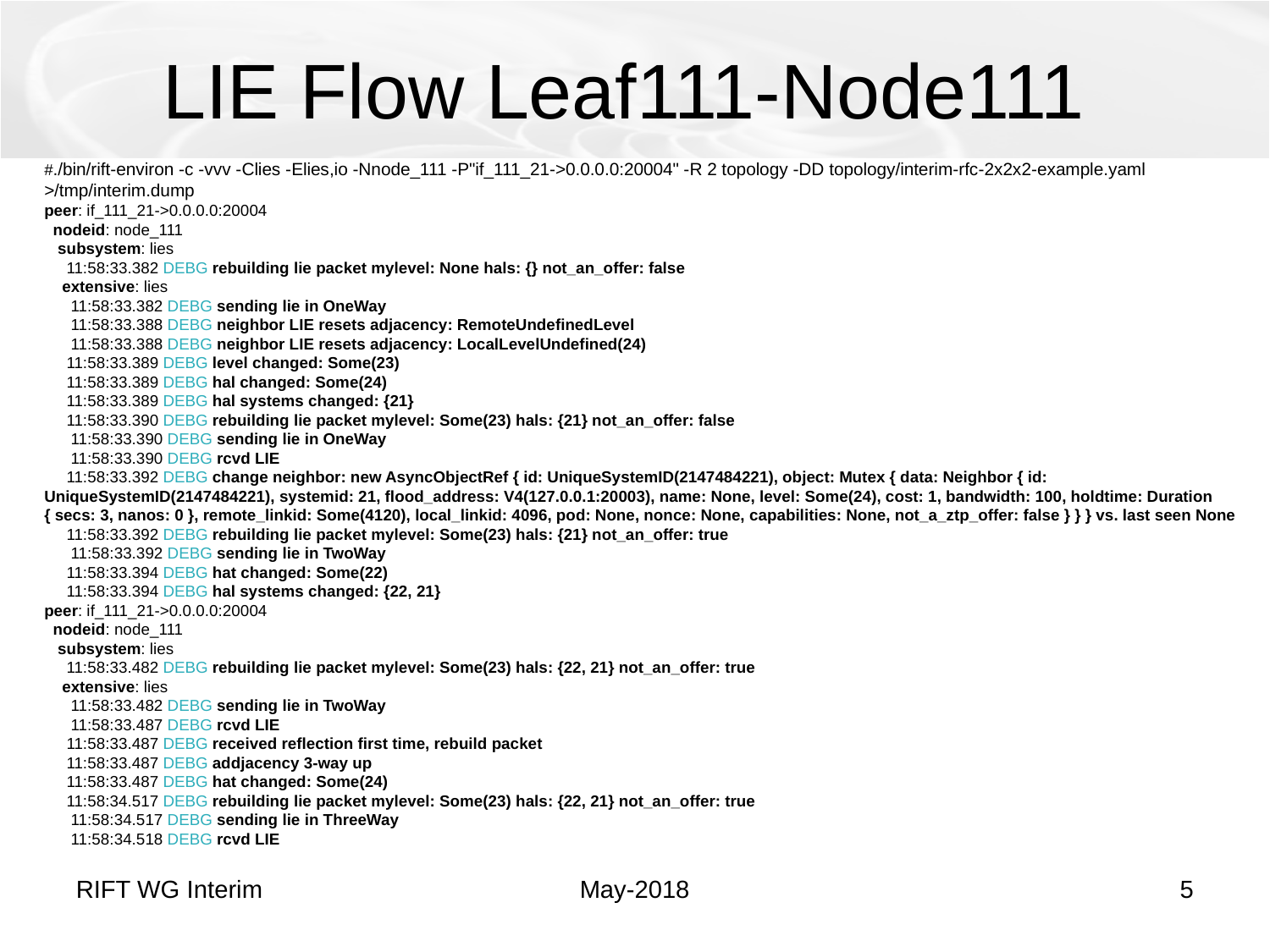

# LIE Flow Leaf111-Node111
#./bin/rift-environ -c -vvv -Clies -Elies,io -Nnode_111 -P"if_111_21->0.0.0.0:20004" -R 2 topology -DD topology/interim-rfc-2x2x2-example.yaml >/tmp/interim.dump
peer: if_111_21->0.0.0.0:20004
  nodeid: node_111
   subsystem: lies
     11:58:33.382 DEBG rebuilding lie packet mylevel: None hals: {} not_an_offer: false
    extensive: lies
      11:58:33.382 DEBG sending lie in OneWay
      11:58:33.388 DEBG neighbor LIE resets adjacency: RemoteUndefinedLevel
      11:58:33.388 DEBG neighbor LIE resets adjacency: LocalLevelUndefined(24)
     11:58:33.389 DEBG level changed: Some(23)
     11:58:33.389 DEBG hal changed: Some(24)
     11:58:33.389 DEBG hal systems changed: {21}
     11:58:33.390 DEBG rebuilding lie packet mylevel: Some(23) hals: {21} not_an_offer: false
      11:58:33.390 DEBG sending lie in OneWay
      11:58:33.390 DEBG rcvd LIE
     11:58:33.392 DEBG change neighbor: new AsyncObjectRef { id: UniqueSystemID(2147484221), object: Mutex { data: Neighbor { id: UniqueSystemID(2147484221), systemid: 21, flood_address: V4(127.0.0.1:20003), name: None, level: Some(24), cost: 1, bandwidth: 100, holdtime: Duration { secs: 3, nanos: 0 }, remote_linkid: Some(4120), local_linkid: 4096, pod: None, nonce: None, capabilities: None, not_a_ztp_offer: false } } } vs. last seen None
     11:58:33.392 DEBG rebuilding lie packet mylevel: Some(23) hals: {21} not_an_offer: true
      11:58:33.392 DEBG sending lie in TwoWay
     11:58:33.394 DEBG hat changed: Some(22)
     11:58:33.394 DEBG hal systems changed: {22, 21}
peer: if_111_21->0.0.0.0:20004
  nodeid: node_111
   subsystem: lies
     11:58:33.482 DEBG rebuilding lie packet mylevel: Some(23) hals: {22, 21} not_an_offer: true
    extensive: lies
      11:58:33.482 DEBG sending lie in TwoWay
      11:58:33.487 DEBG rcvd LIE
     11:58:33.487 DEBG received reflection first time, rebuild packet
     11:58:33.487 DEBG addjacency 3-way up
     11:58:33.487 DEBG hat changed: Some(24)
     11:58:34.517 DEBG rebuilding lie packet mylevel: Some(23) hals: {22, 21} not_an_offer: true
      11:58:34.517 DEBG sending lie in ThreeWay
      11:58:34.518 DEBG rcvd LIE
RIFT WG Interim
May-2018
5